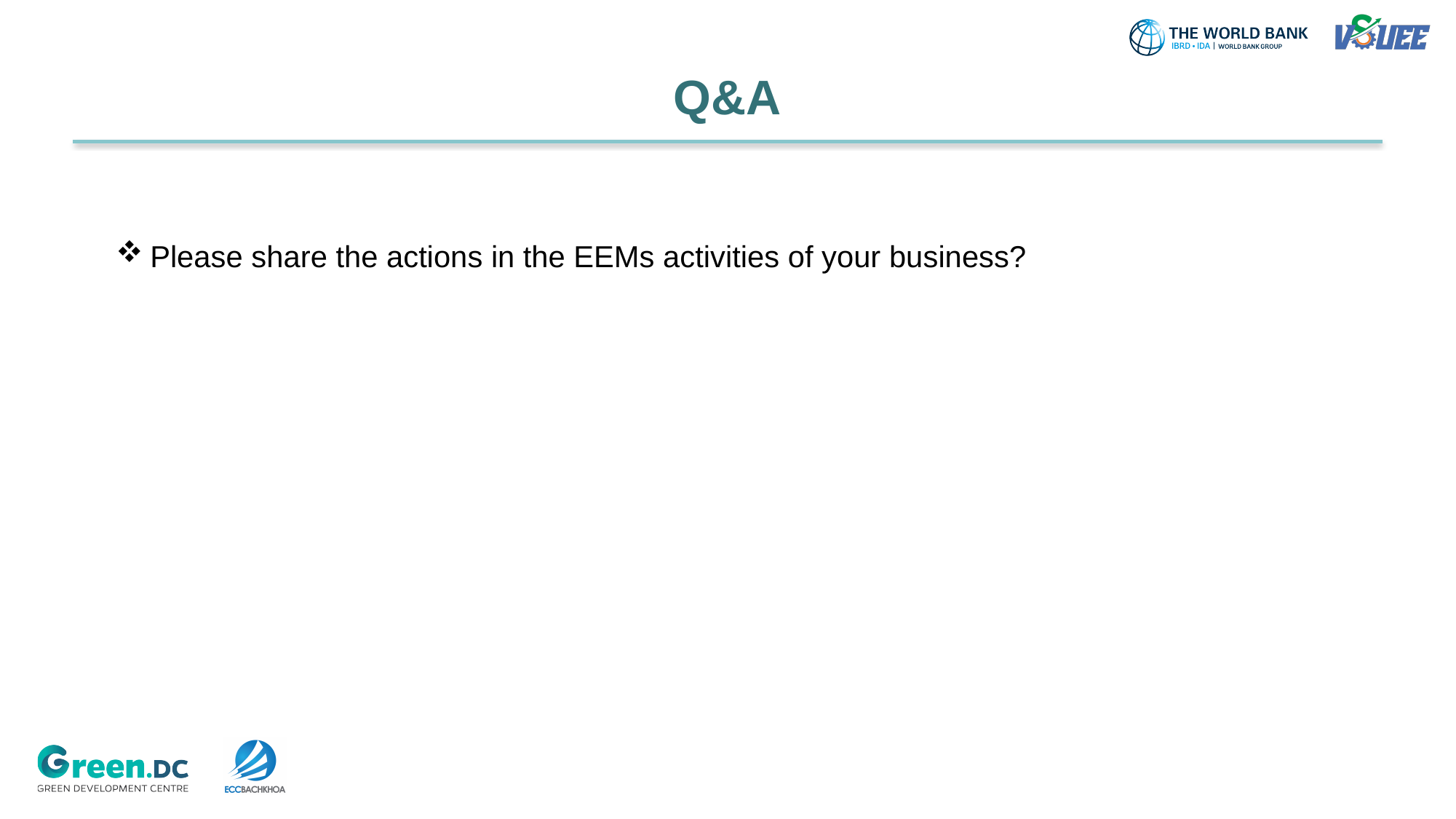

# Q&A
Please share the actions in the EEMs activities of your business?